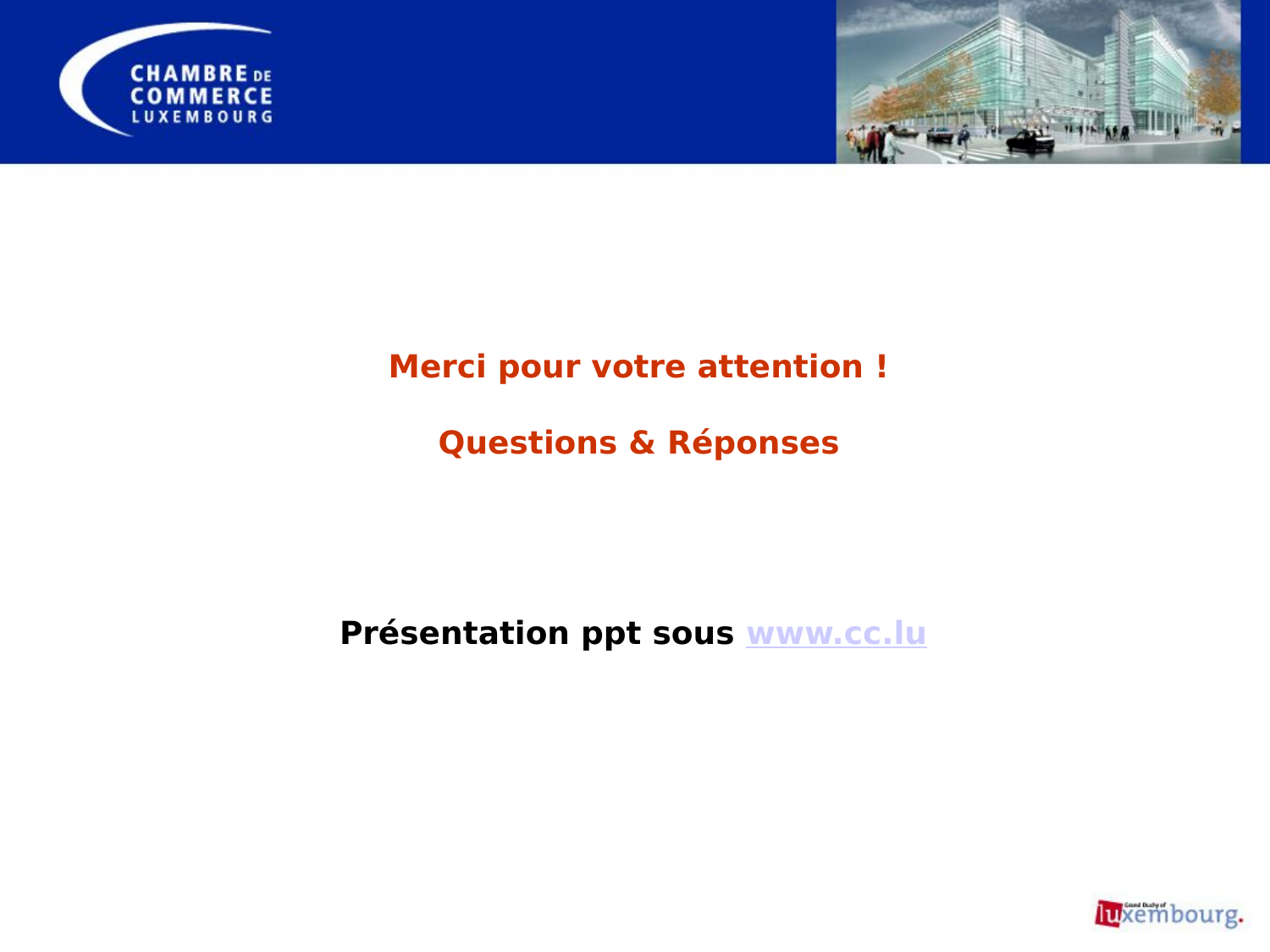

# Merci pour votre attention ! Questions & Réponses Présentation ppt sous www.cc.lu